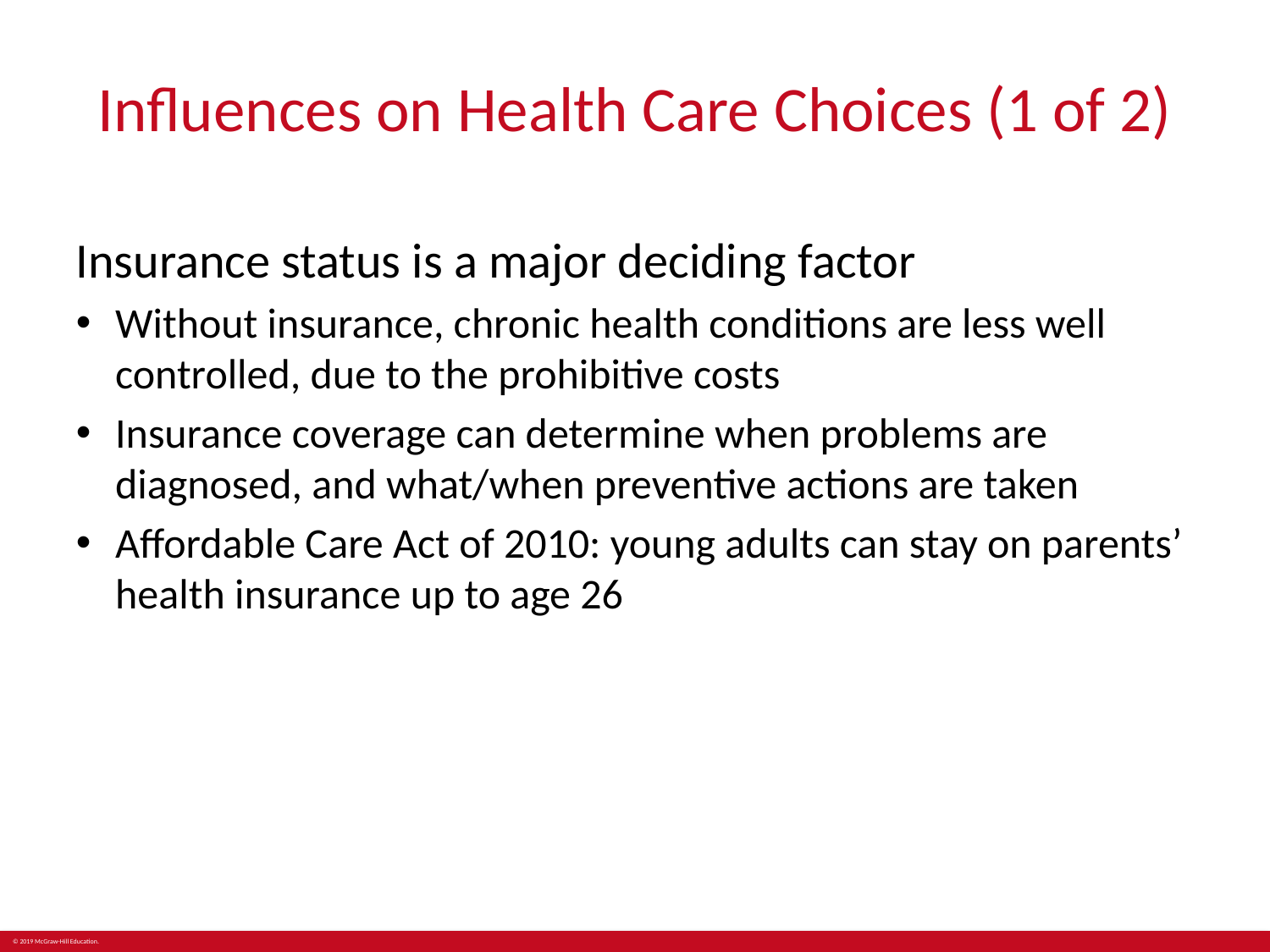

# Influences on Health Care Choices (1 of 2)
Insurance status is a major deciding factor
Without insurance, chronic health conditions are less well controlled, due to the prohibitive costs
Insurance coverage can determine when problems are diagnosed, and what/when preventive actions are taken
Affordable Care Act of 2010: young adults can stay on parents’ health insurance up to age 26